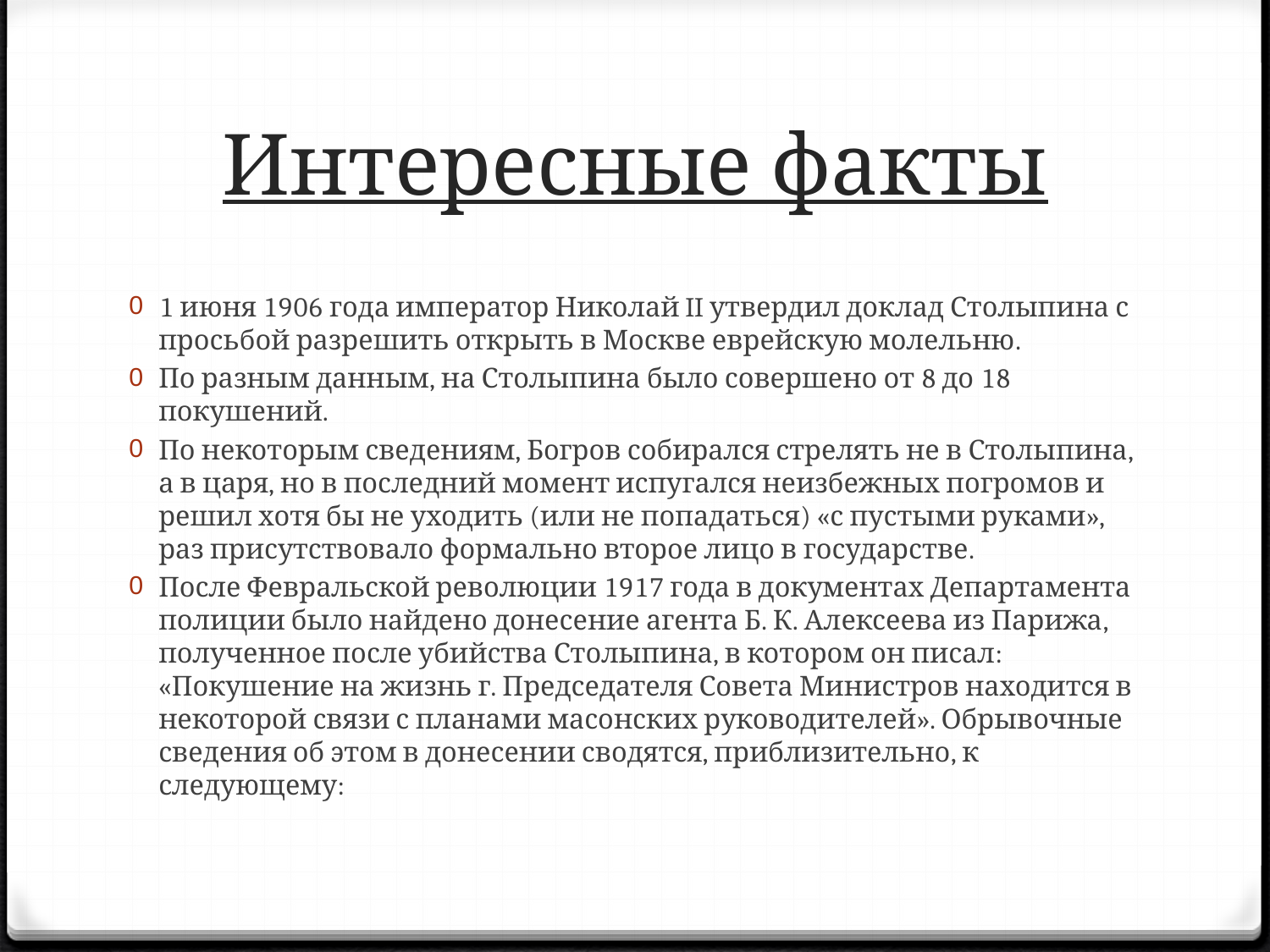

# Интересные факты
1 июня 1906 года император Николай II утвердил доклад Столыпина с просьбой разрешить открыть в Москве еврейскую молельню.
По разным данным, на Столыпина было совершено от 8 до 18 покушений.
По некоторым сведениям, Богров собирался стрелять не в Столыпина, а в царя, но в последний момент испугался неизбежных погромов и решил хотя бы не уходить (или не попадаться) «с пустыми руками», раз присутствовало формально второе лицо в государстве.
После Февральской революции 1917 года в документах Департамента полиции было найдено донесение агента Б. К. Алексеева из Парижа, полученное после убийства Столыпина, в котором он писал: «Покушение на жизнь г. Председателя Совета Министров находится в некоторой связи с планами масонских руководителей». Обрывочные сведения об этом в донесении сводятся, приблизительно, к следующему: